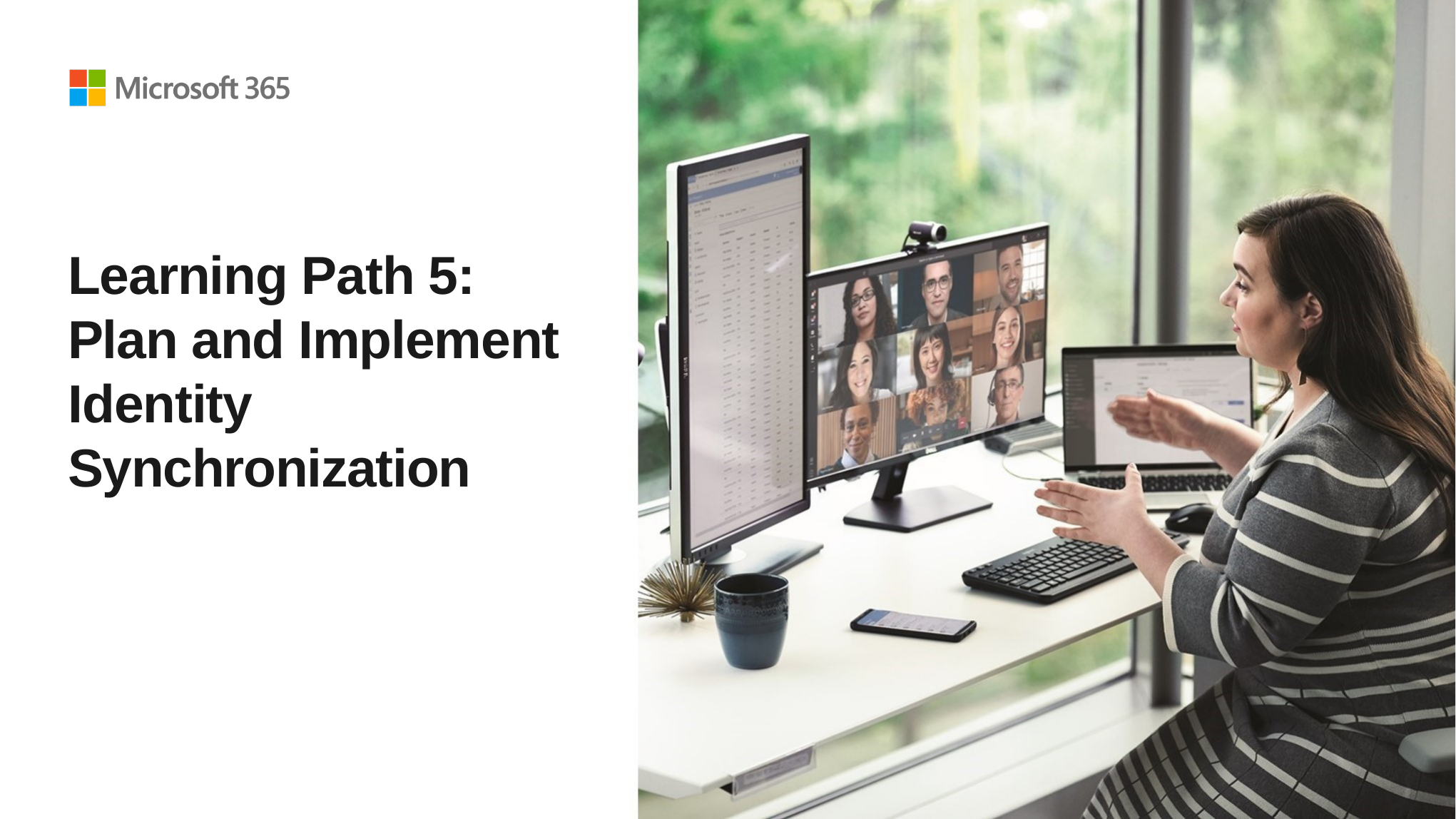

# Learning Path 5: Plan and Implement Identity Synchronization